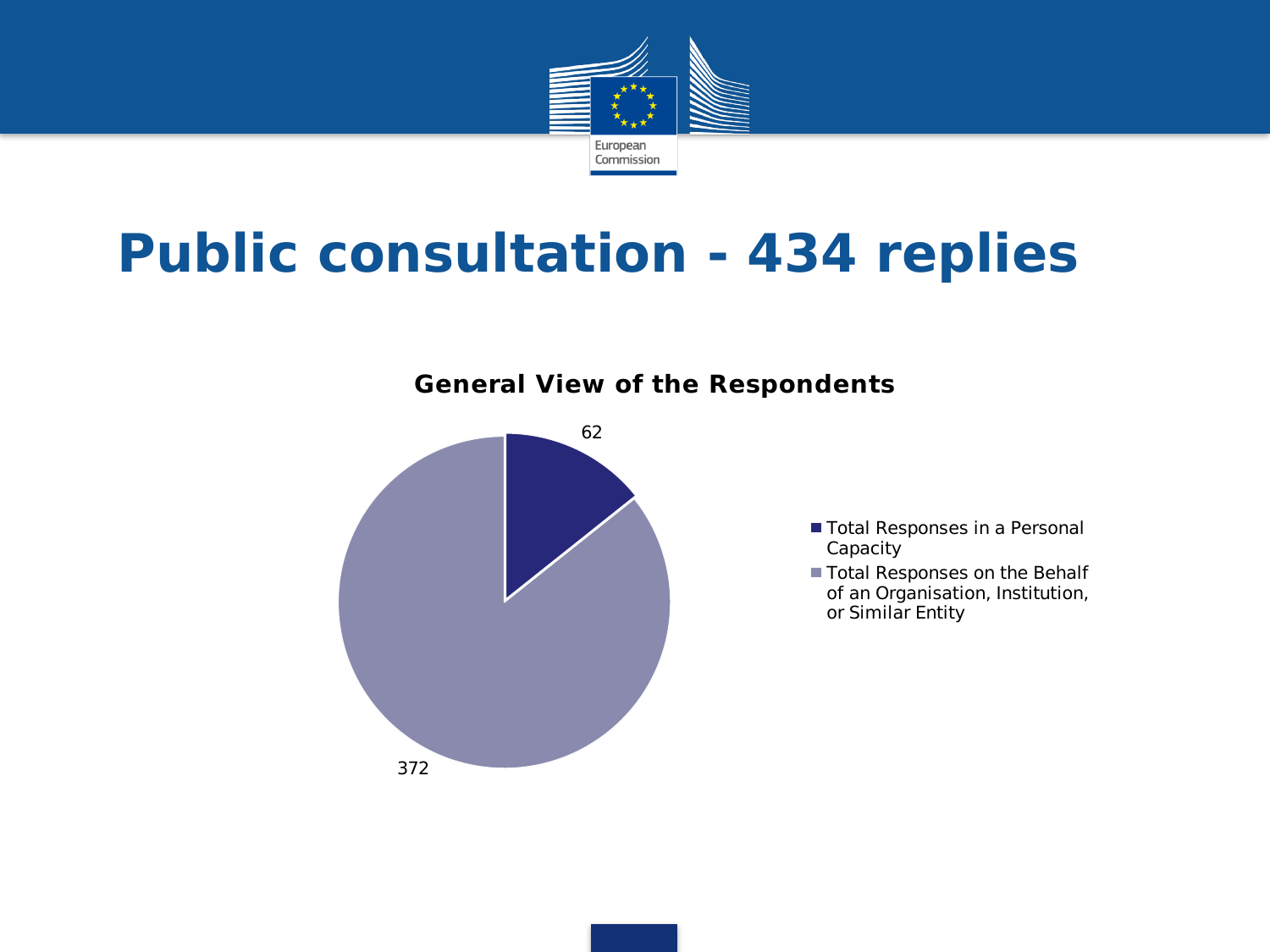

# Public consultation - 434 replies

### Chart: General View of the Respondents

| Category |  |
|---|---|
| Total Responses in a Personal Capacity | 62.0 |
| Total Responses on the Behalf of an Organisation, Institution, or Similar Entity | 372.0 |